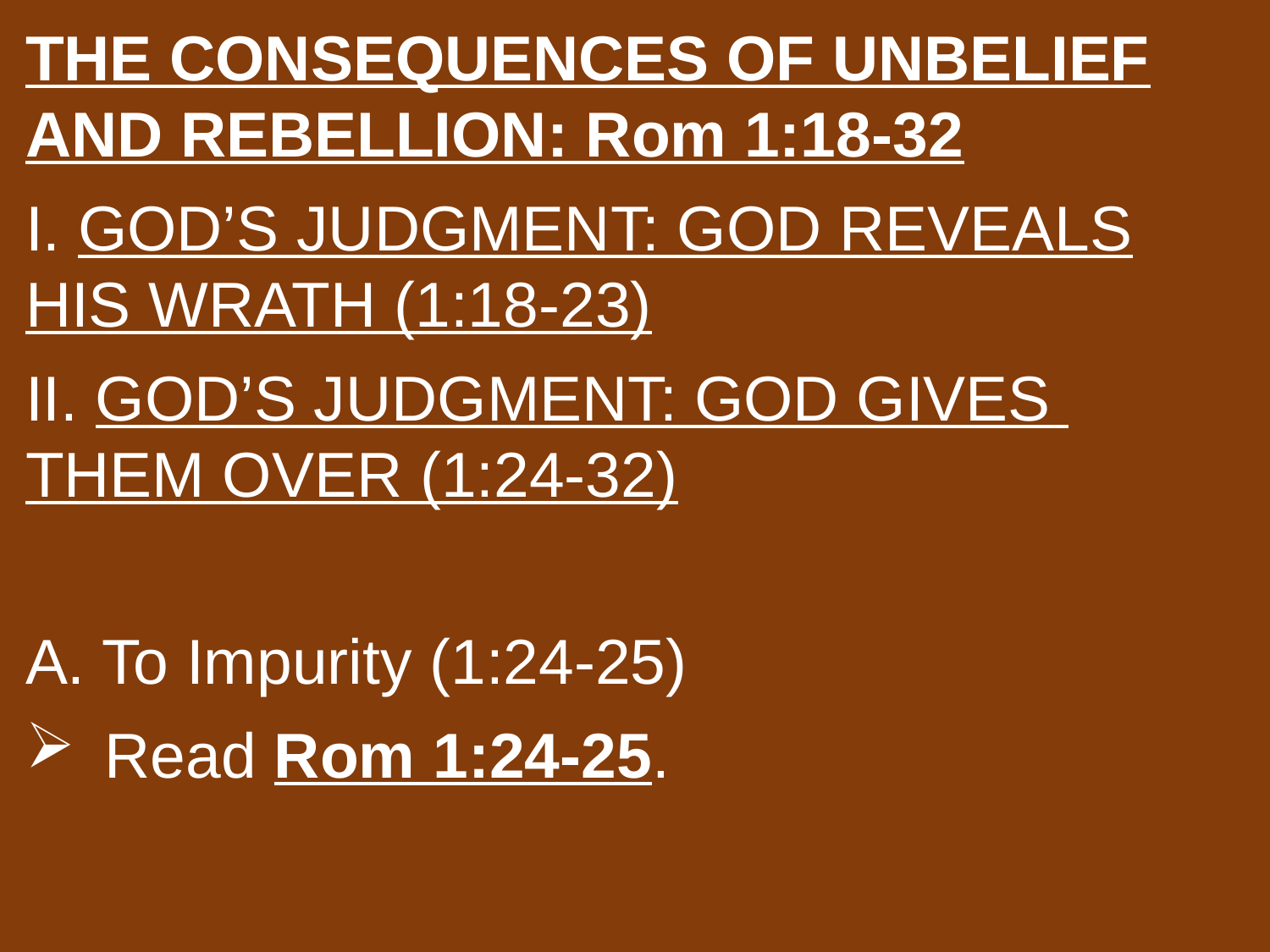

THE CONSEQUENCES OF UNBELIEF AND REBELLION: Rom 1:18-32
I. GOD’S JUDGMENT: GOD REVEALS 	HIS WRATH (1:18-23)
II. GOD’S JUDGMENT: GOD GIVES 	THEM OVER (1:24-32)

A. To Impurity (1:24-25)
Read Rom 1:24-25.